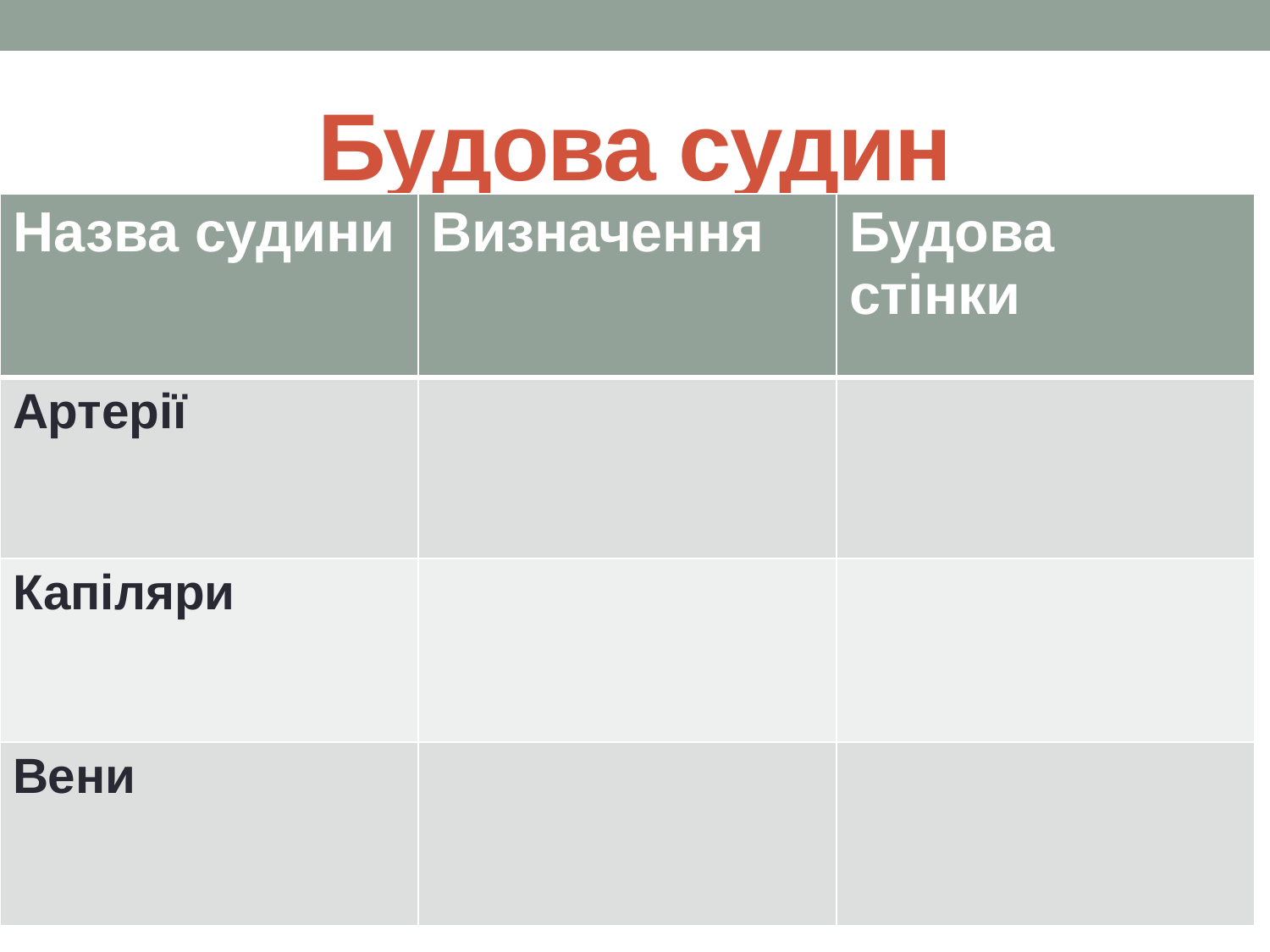

# Будова судин
| Назва судини | Визначення | Будова стінки |
| --- | --- | --- |
| Артерії |  |  |
| Капіляри |  |  |
| Вени |  |  |